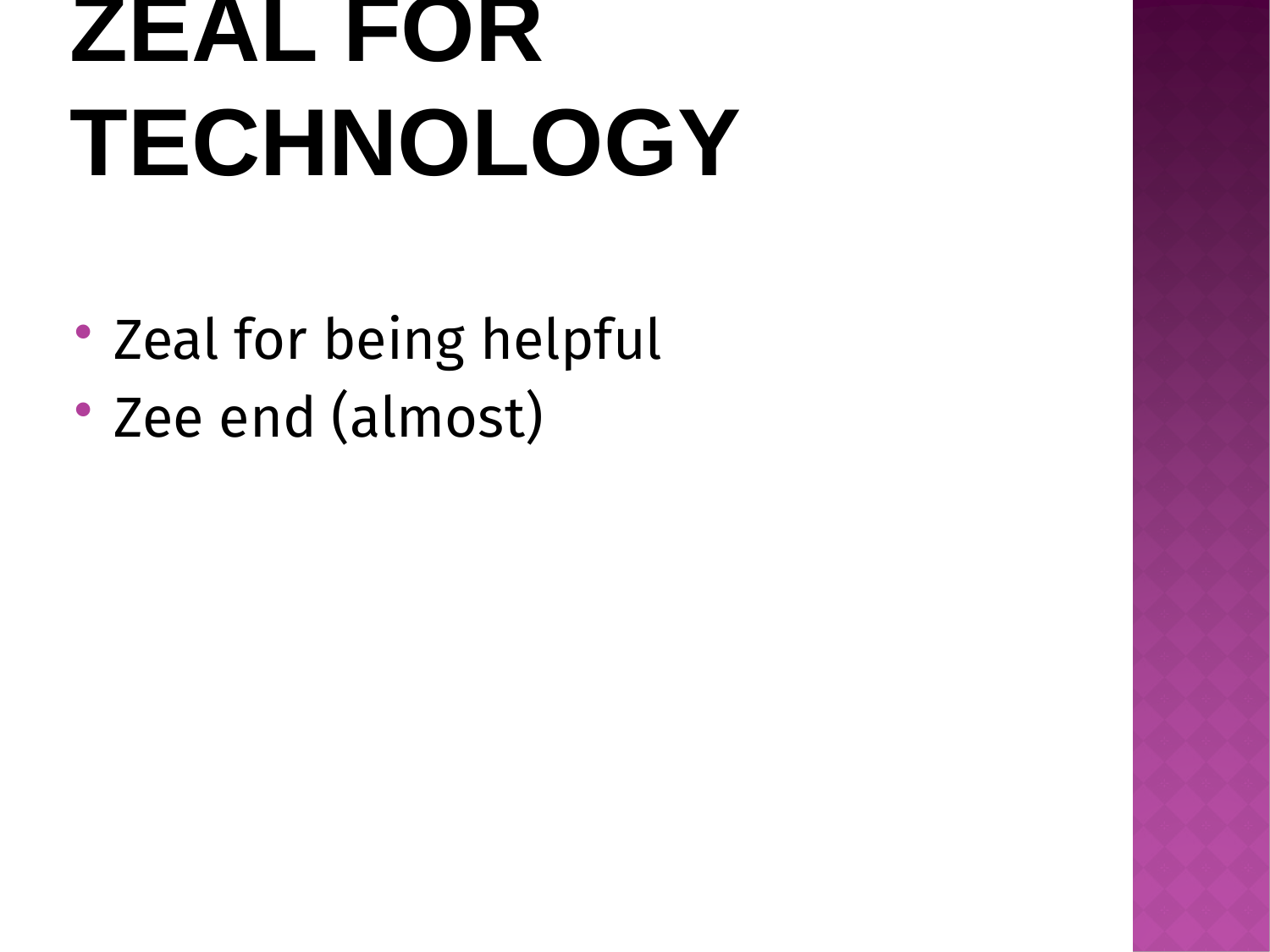

# Zeal for Technology
Zeal for being helpful
Zee end (almost)